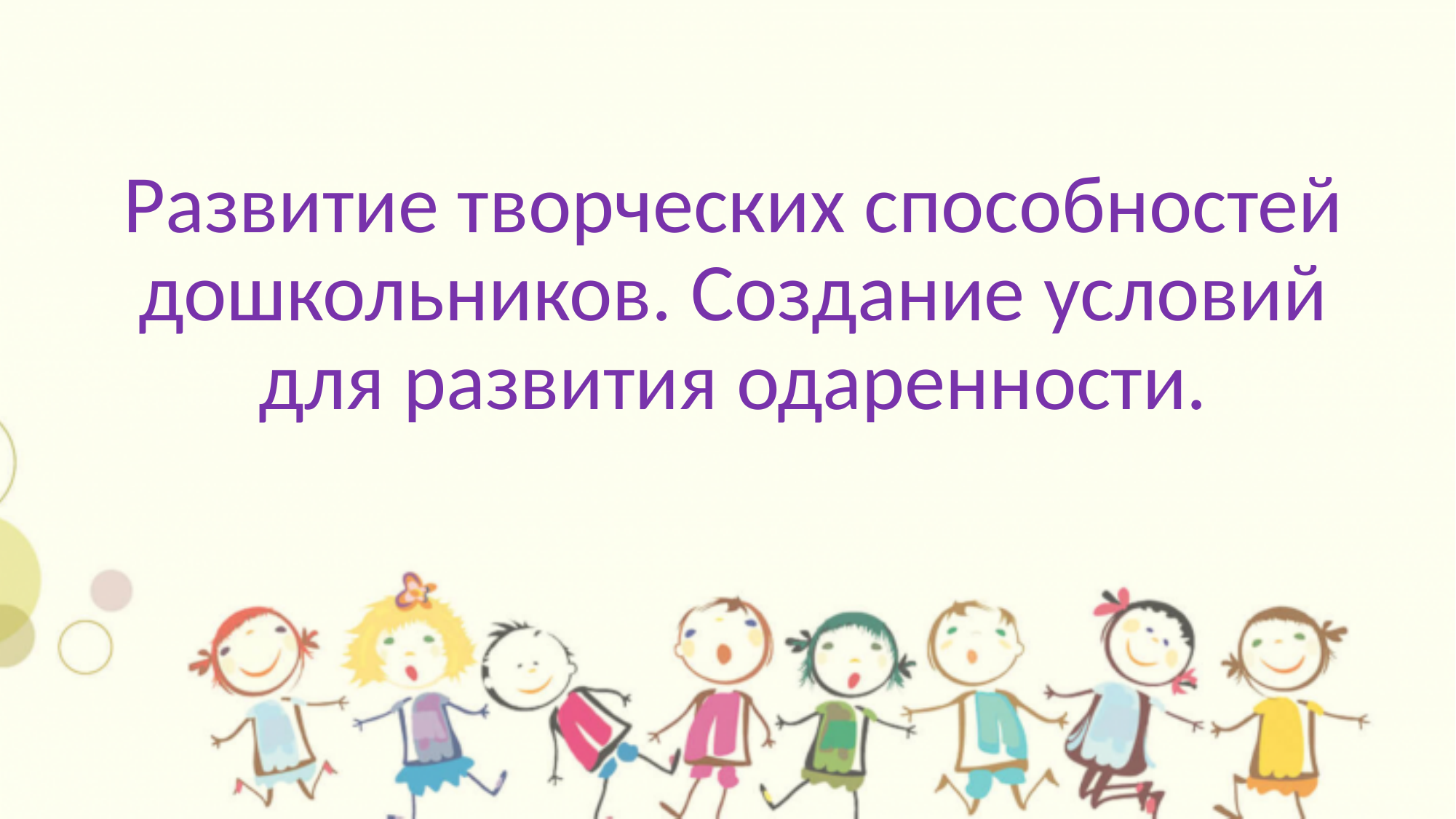

# Развитие творческих способностей дошкольников. Создание условий для развития одаренности.